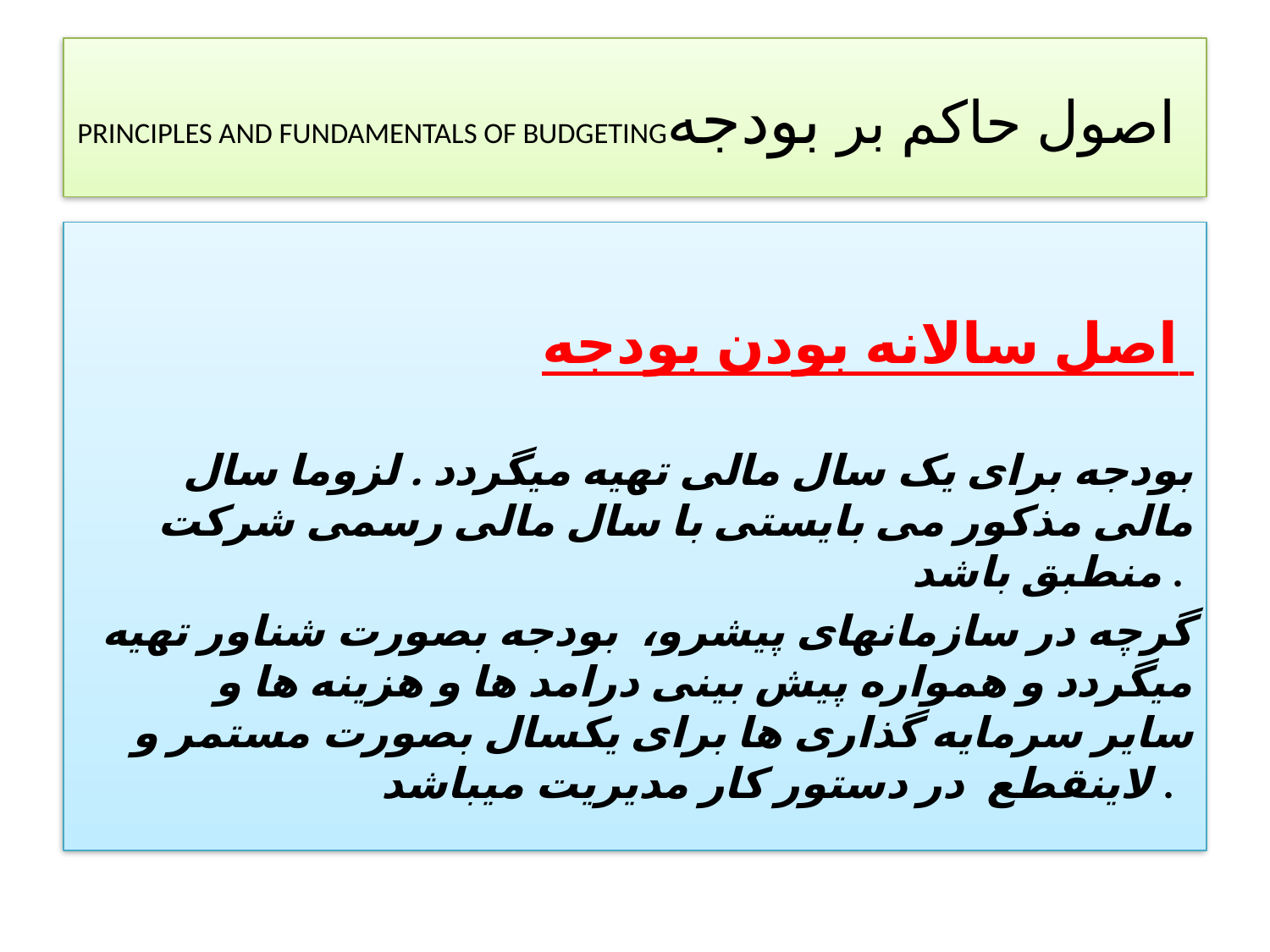

# PRINCIPLES AND FUNDAMENTALS OF BUDGETINGاصول حاکم بر بودجه

اصل سالانه بودن بودجه

بودجه برای یک سال مالی تهیه میگردد . لزوما سال مالی مذکور می بایستی با سال مالی رسمی شرکت منطبق باشد .
گرچه در سازمانهای پیشرو،  بودجه بصورت شناور تهیه میگردد و همواره پیش بینی درامد ها و هزینه ها و سایر سرمایه گذاری ها برای یکسال بصورت مستمر و لاینقطع  در دستور کار مدیریت میباشد .